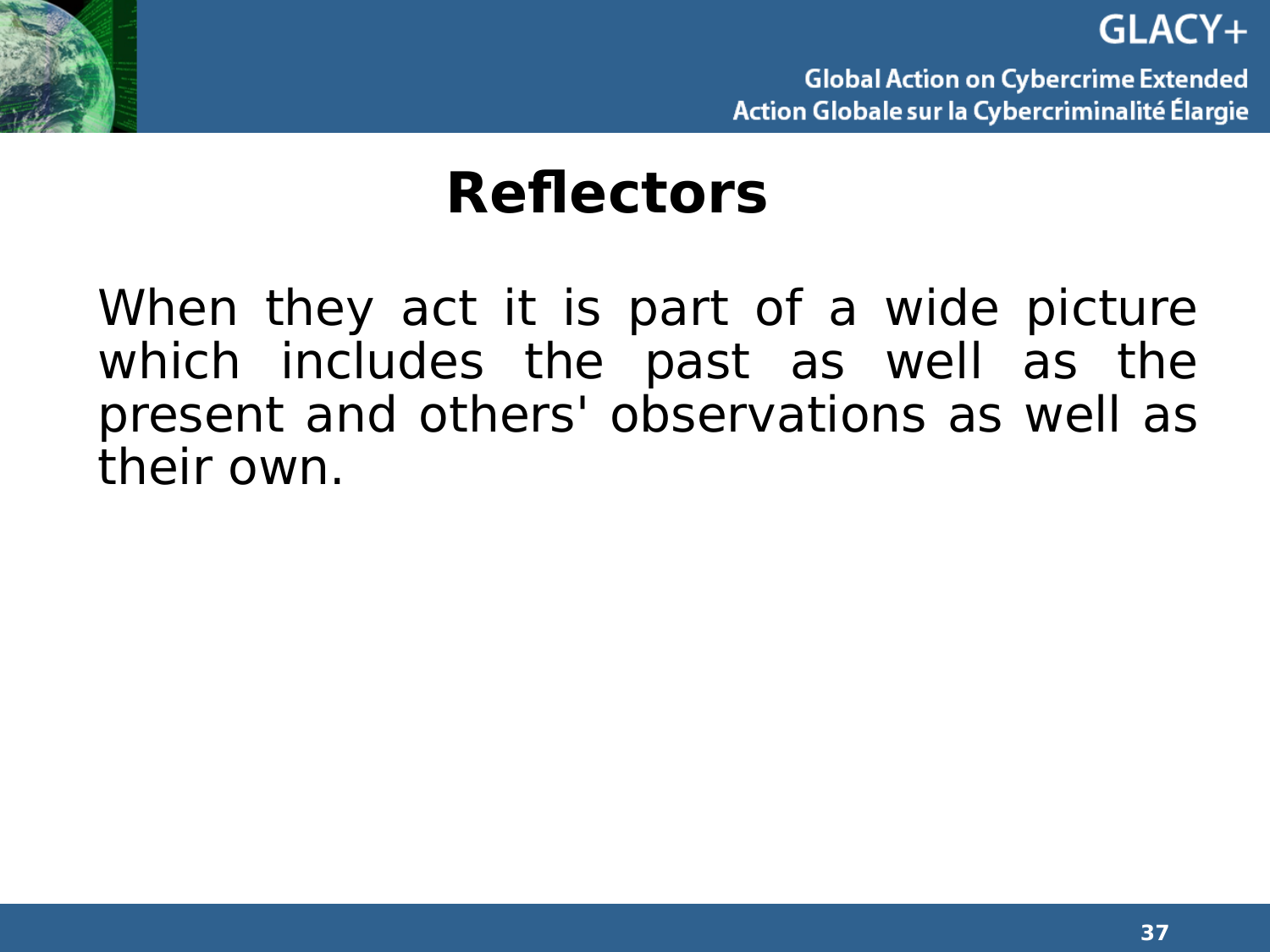

# Reflectors
When they act it is part of a wide picture which includes the past as well as the present and others' observations as well as their own.
37